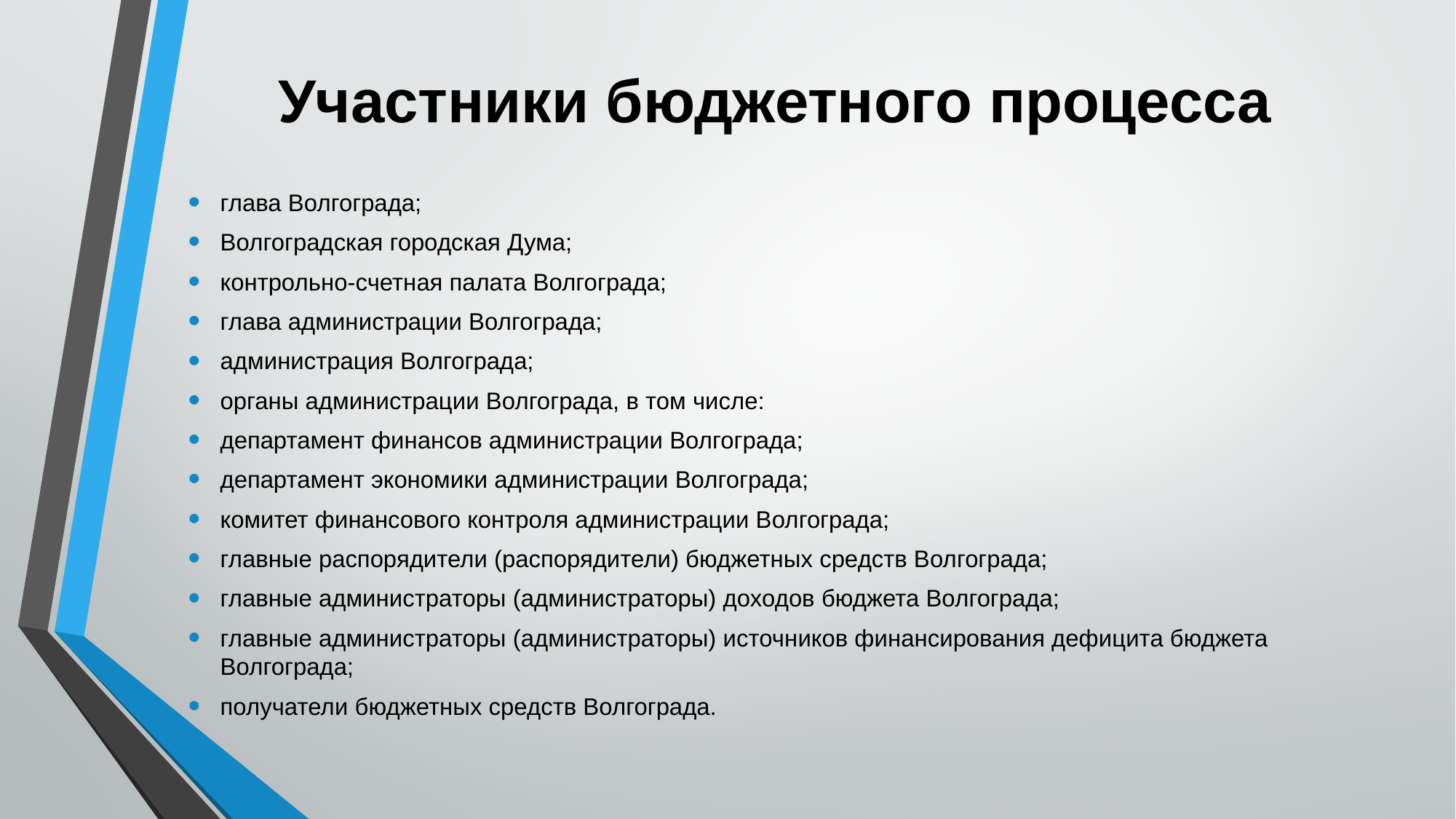

# Участники бюджетного процесса
глава Волгограда;
Волгоградская городская Дума;
контрольно-счетная палата Волгограда;
глава администрации Волгограда;
администрация Волгограда;
органы администрации Волгограда, в том числе:
департамент финансов администрации Волгограда;
департамент экономики администрации Волгограда;
комитет финансового контроля администрации Волгограда;
главные распорядители (распорядители) бюджетных средств Волгограда;
главные администраторы (администраторы) доходов бюджета Волгограда;
главные администраторы (администраторы) источников финансирования дефицита бюджета Волгограда;
получатели бюджетных средств Волгограда.